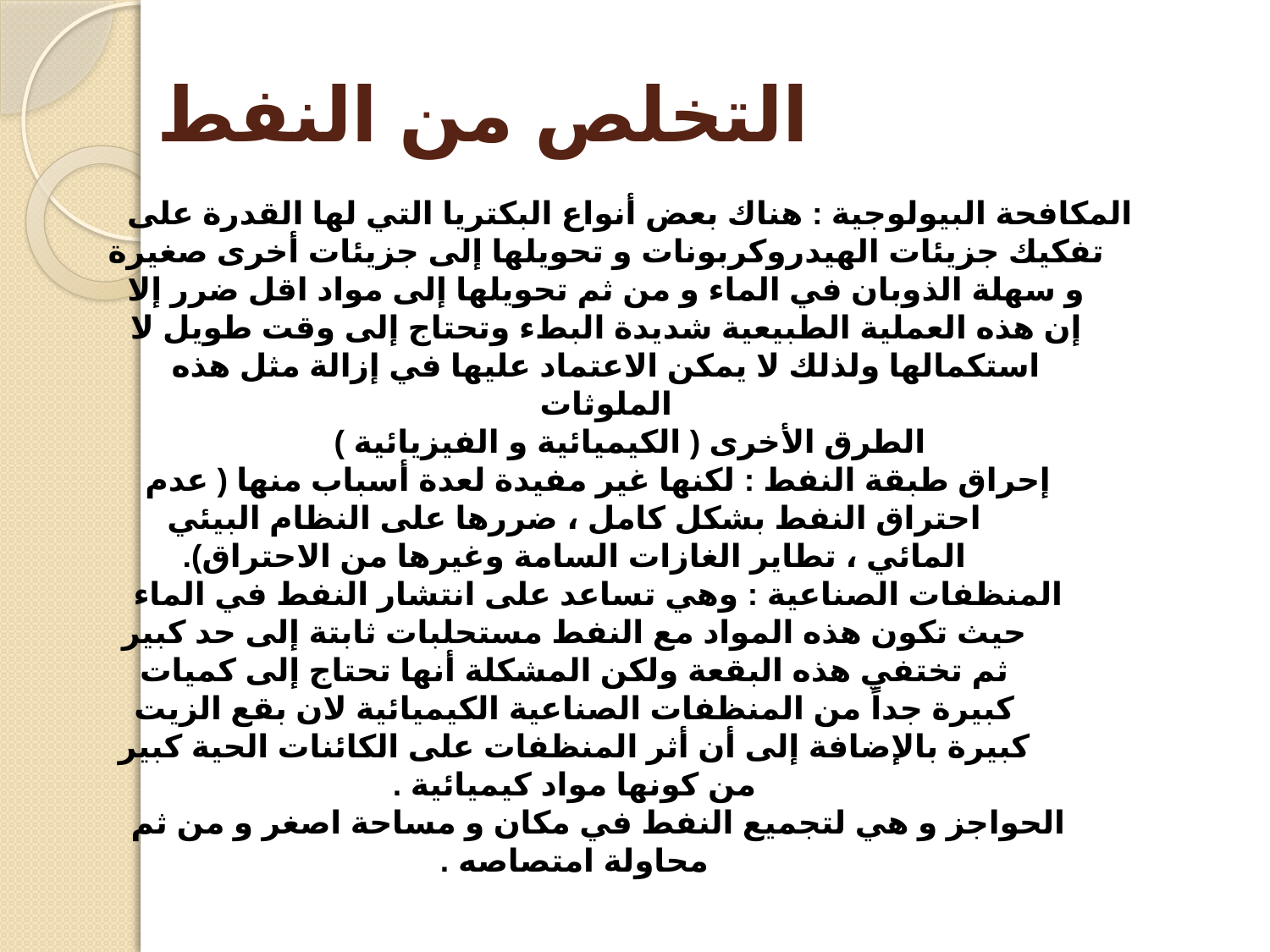

# التخلص من النفط
المكافحة البيولوجية : هناك بعض أنواع البكتريا التي لها القدرة على تفكيك جزيئات الهيدروكربونات و تحويلها إلى جزيئات أخرى صغيرة و سهلة الذوبان في الماء و من ثم تحويلها إلى مواد اقل ضرر إلا إن هذه العملية الطبيعية شديدة البطء وتحتاج إلى وقت طويل لا استكمالها ولذلك لا يمكن الاعتماد عليها في إزالة مثل هذه الملوثات
الطرق الأخرى ( الكيميائية و الفيزيائية )
إحراق طبقة النفط : لكنها غير مفيدة لعدة أسباب منها ( عدم احتراق النفط بشكل كامل ، ضررها على النظام البيئي المائي ، تطاير الغازات السامة وغيرها من الاحتراق).
المنظفات الصناعية : وهي تساعد على انتشار النفط في الماء حيث تكون هذه المواد مع النفط مستحلبات ثابتة إلى حد كبير ثم تختفي هذه البقعة ولكن المشكلة أنها تحتاج إلى كميات كبيرة جداً من المنظفات الصناعية الكيميائية لان بقع الزيت كبيرة بالإضافة إلى أن أثر المنظفات على الكائنات الحية كبير من كونها مواد كيميائية .
الحواجز و هي لتجميع النفط في مكان و مساحة اصغر و من ثم محاولة امتصاصه .